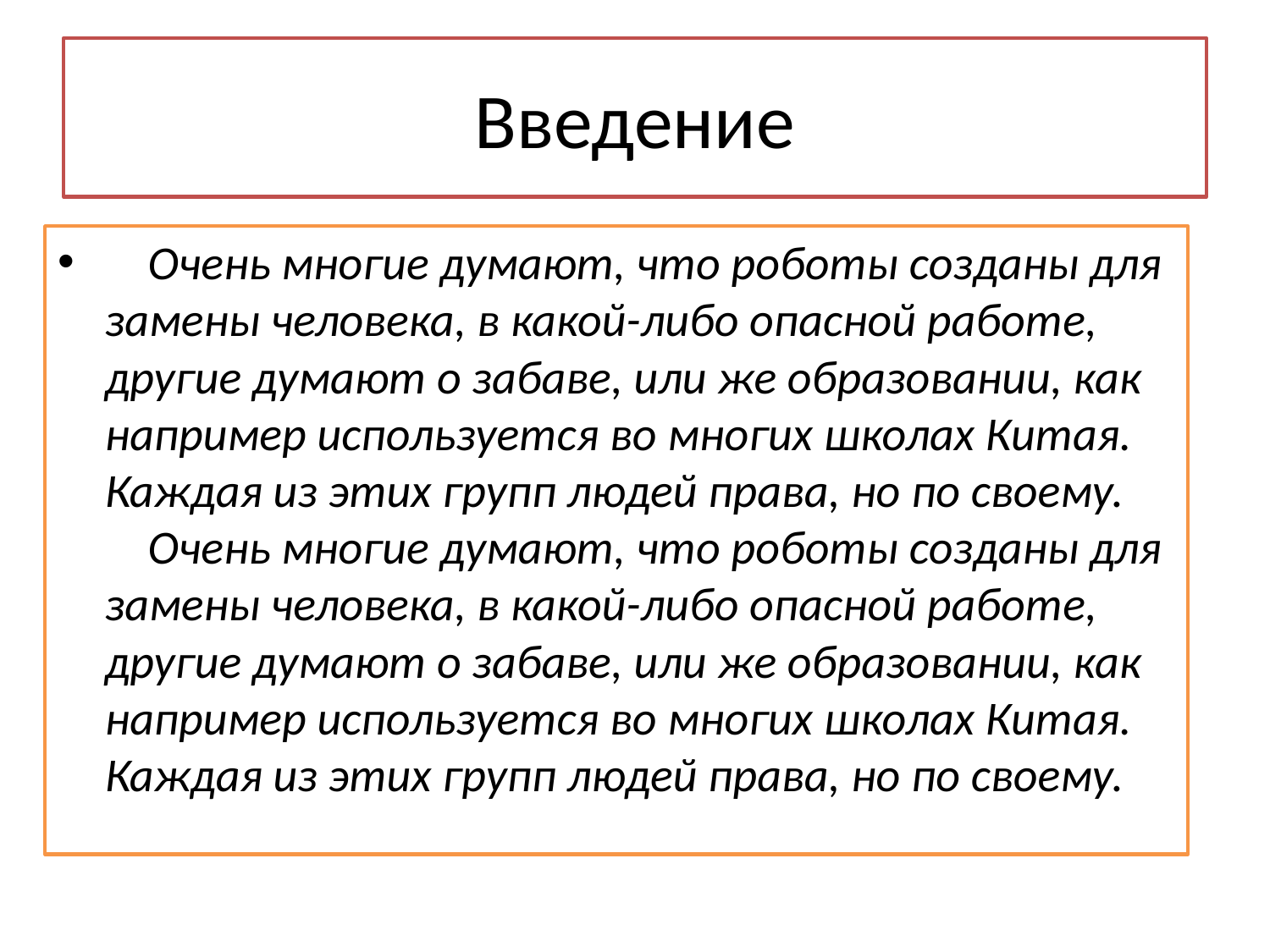

# Введение
    Очень многие думают, что роботы созданы для замены человека, в какой-либо опасной работе, другие думают о забаве, или же образовании, как например используется во многих школах Китая. Каждая из этих групп людей права, но по своему.     Очень многие думают, что роботы созданы для замены человека, в какой-либо опасной работе, другие думают о забаве, или же образовании, как например используется во многих школах Китая. Каждая из этих групп людей права, но по своему.